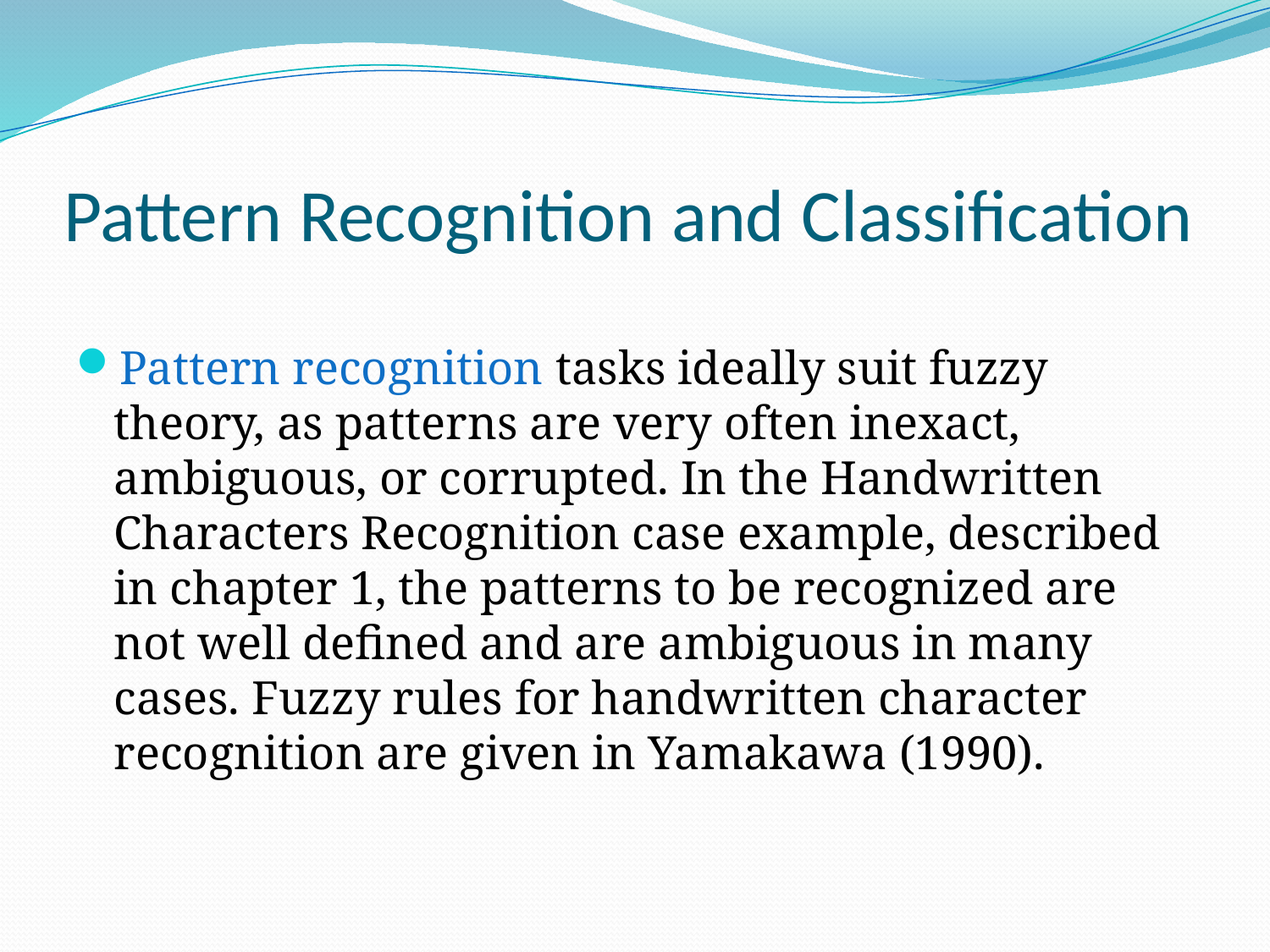

# Pattern Recognition and Classification

Pattern recognition tasks ideally suit fuzzy theory, as patterns are very often inexact, ambiguous, or corrupted. In the Handwritten Characters Recognition case example, described in chapter 1, the patterns to be recognized are not well defined and are ambiguous in many cases. Fuzzy rules for handwritten character recognition are given in Yamakawa (1990).